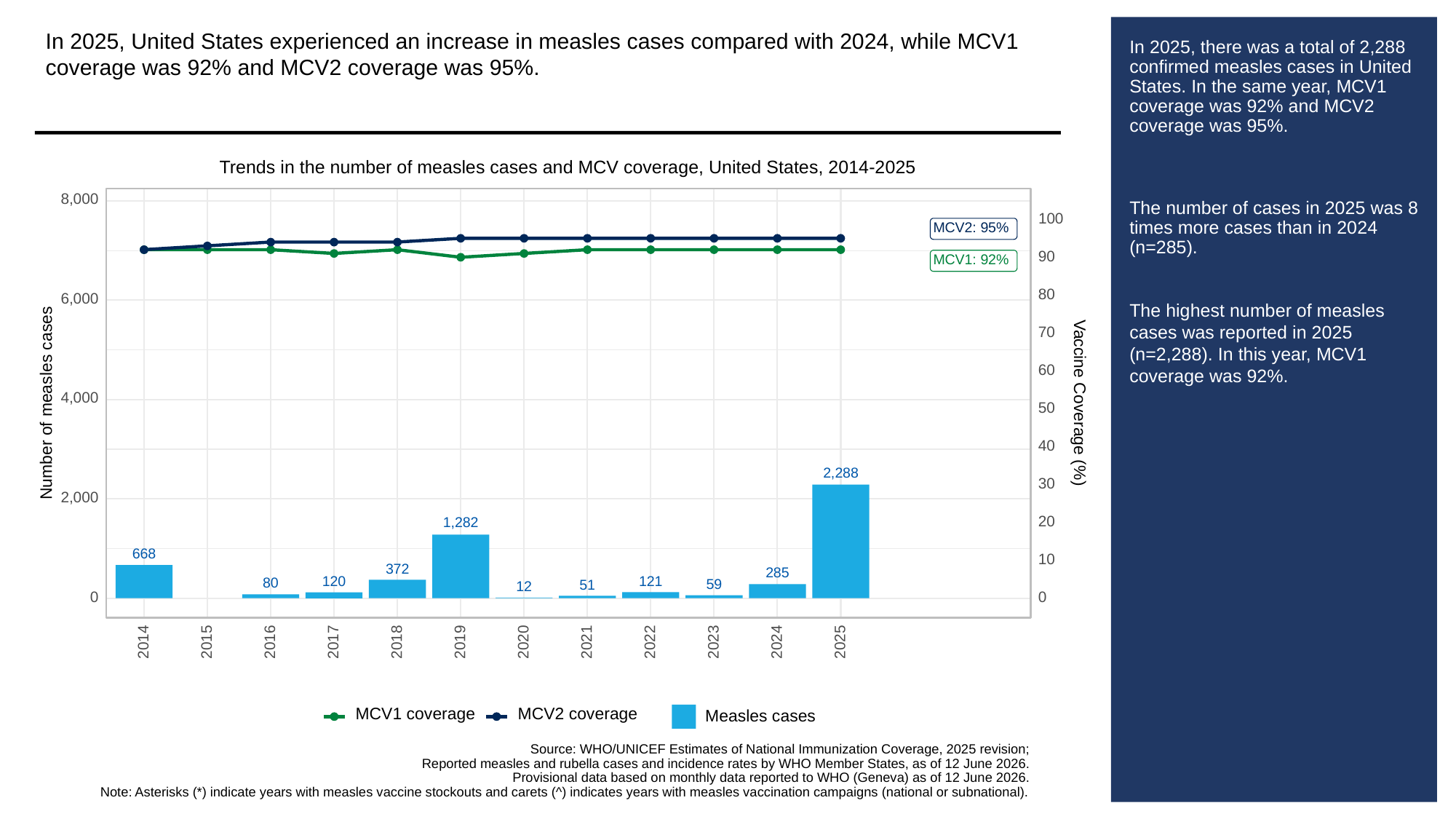

In 2025, United States experienced an increase in measles cases compared with 2024, while MCV1 coverage was 92% and MCV2 coverage was 95%.
# In 2025, there was a total of 2,288 confirmed measles cases in United States. In the same year, MCV1 coverage was 92% and MCV2 coverage was 95%.

The number of cases in 2025 was 8 times more cases than in 2024 (n=285).

The highest number of measles cases was reported in 2025 (n=2,288). In this year, MCV1 coverage was 92%.

Trends in the number of measles cases and MCV coverage, United States, 2014-2025

8,000

100

MCV2: 95%

90

MCV1: 92%
80
6,000

70

60
4,000
Vaccine Coverage (%)
Number of measles cases

50
40

2,288
30

2,000

20
1,282

668
10
372

285
120
121
80

59
51
12

0
0

2023
2014
2015
2016
2017
2018
2019
2020
2021
2022
2024
2025

MCV1 coverage
MCV2 coverage
Measles cases

Source: WHO/UNICEF Estimates of National Immunization Coverage, 2025 revision;
Reported measles and rubella cases and incidence rates by WHO Member States, as of 12 June 2026.
Provisional data based on monthly data reported to WHO (Geneva) as of 12 June 2026.
Note: Asterisks (*) indicate years with measles vaccine stockouts and carets (^) indicates years with measles vaccination campaigns (national or subnational).